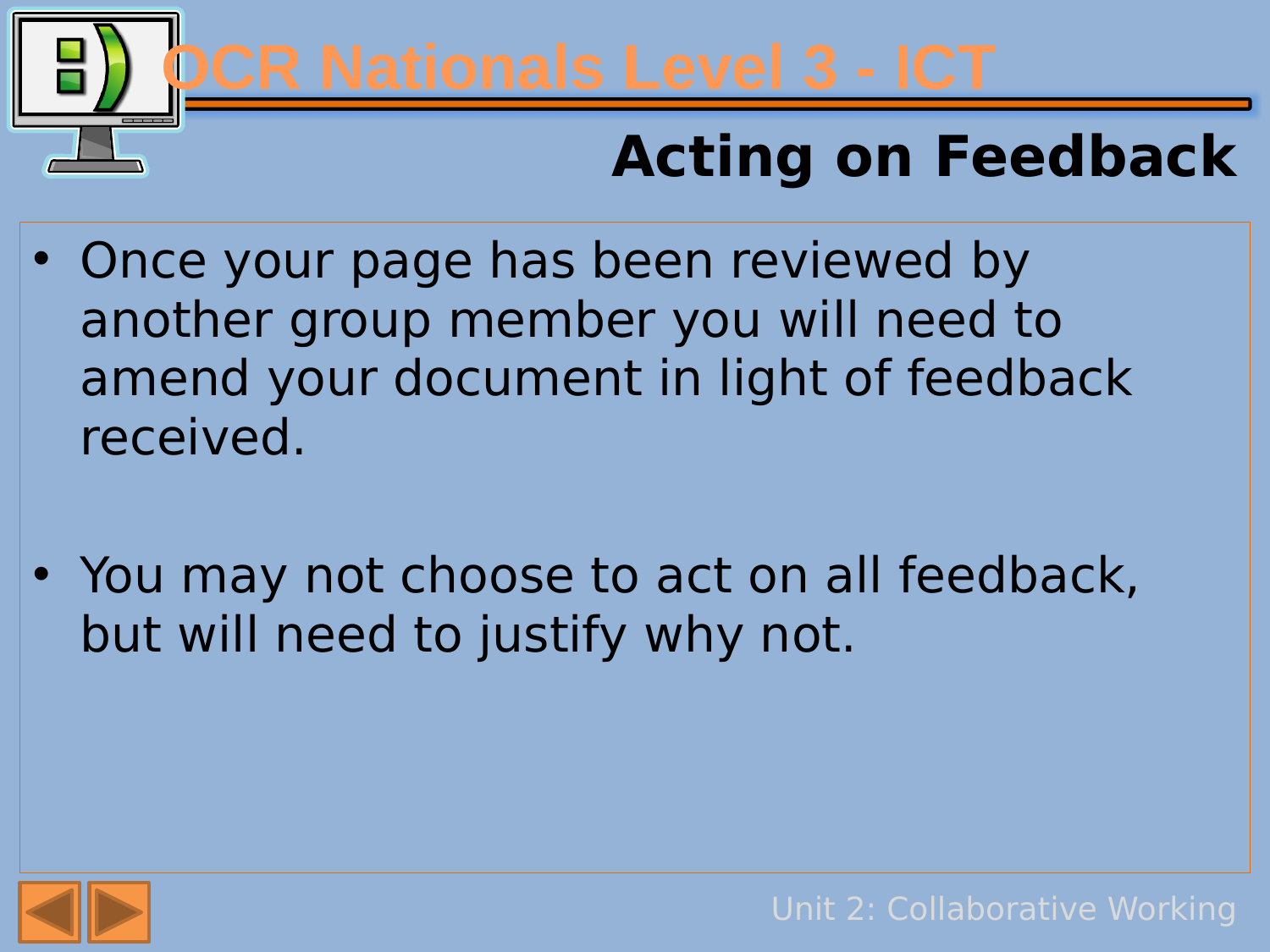

# Acting on Feedback
Once your page has been reviewed by another group member you will need to amend your document in light of feedback received.

You may not choose to act on all feedback, but will need to justify why not.